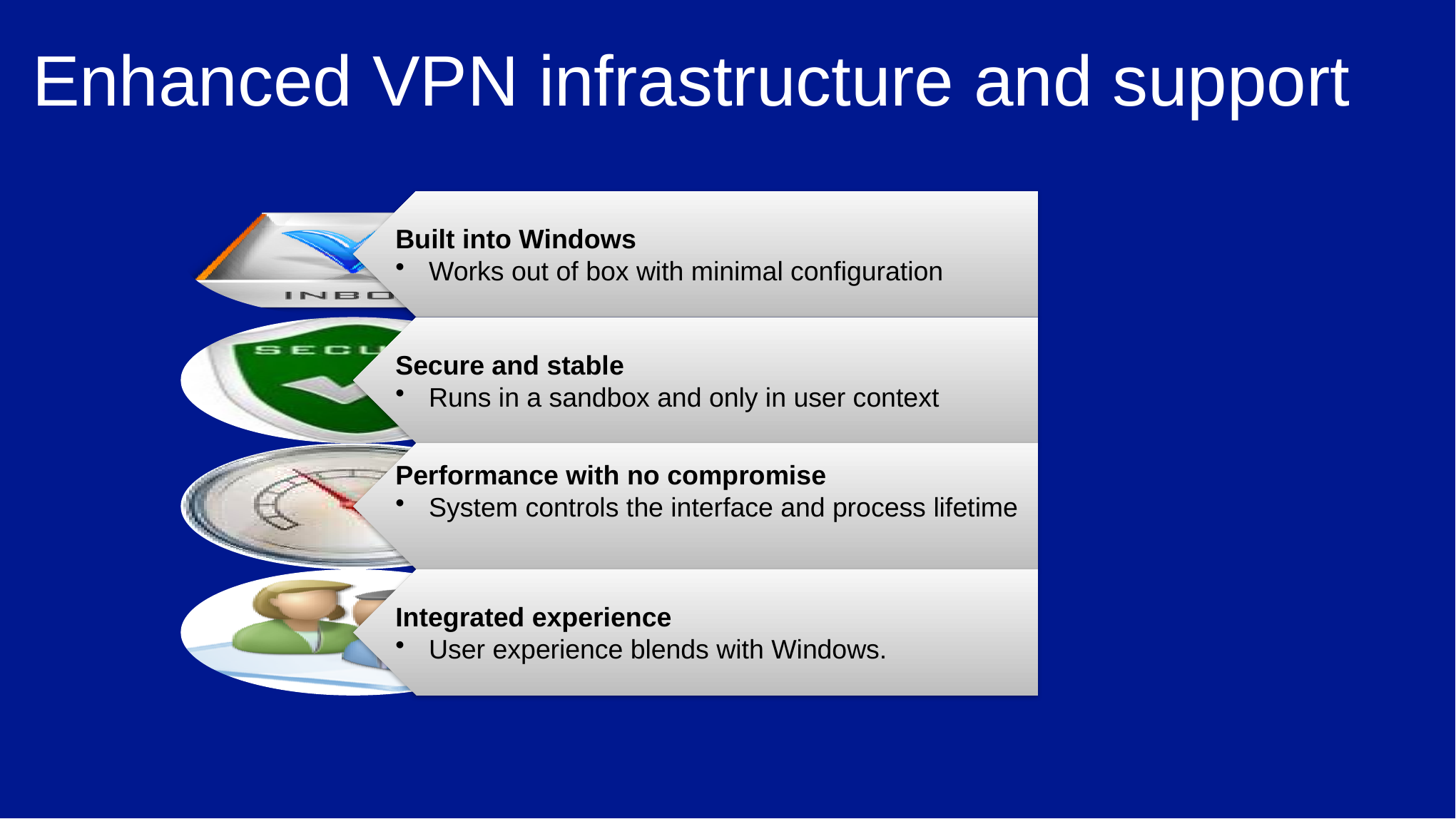

# Enhanced VPN infrastructure and support
Built into Windows
Works out of box with minimal configuration
Secure and stable
Runs in a sandbox and only in user context
Performance with no compromise
System controls the interface and process lifetime
Integrated experience
User experience blends with Windows.